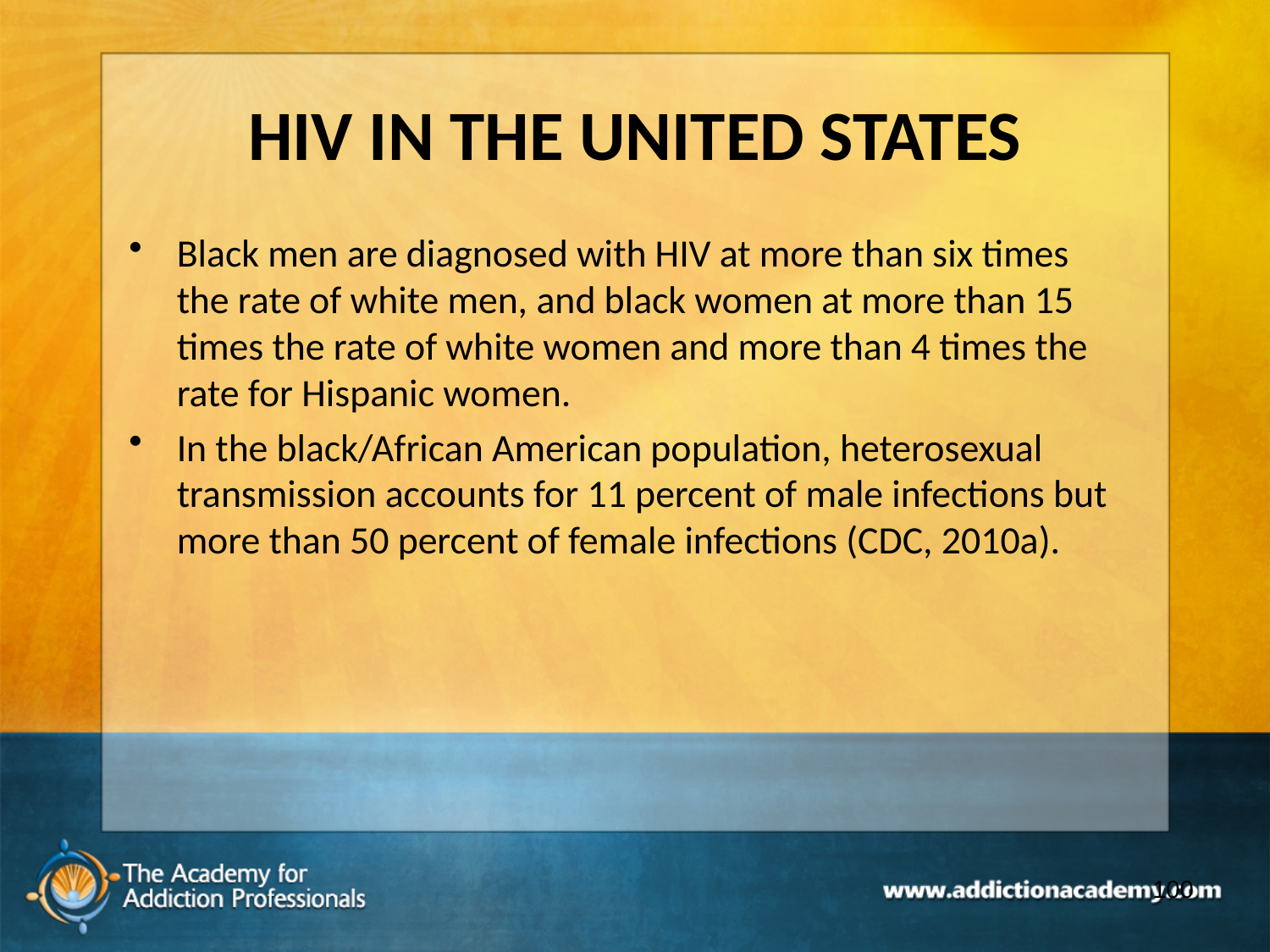

# HIV IN THE UNITED STATES
Black men are diagnosed with HIV at more than six times the rate of white men, and black women at more than 15 times the rate of white women and more than 4 times the rate for Hispanic women.
In the black/African American population, heterosexual transmission accounts for 11 percent of male infections but more than 50 percent of female infections (CDC, 2010a).
100